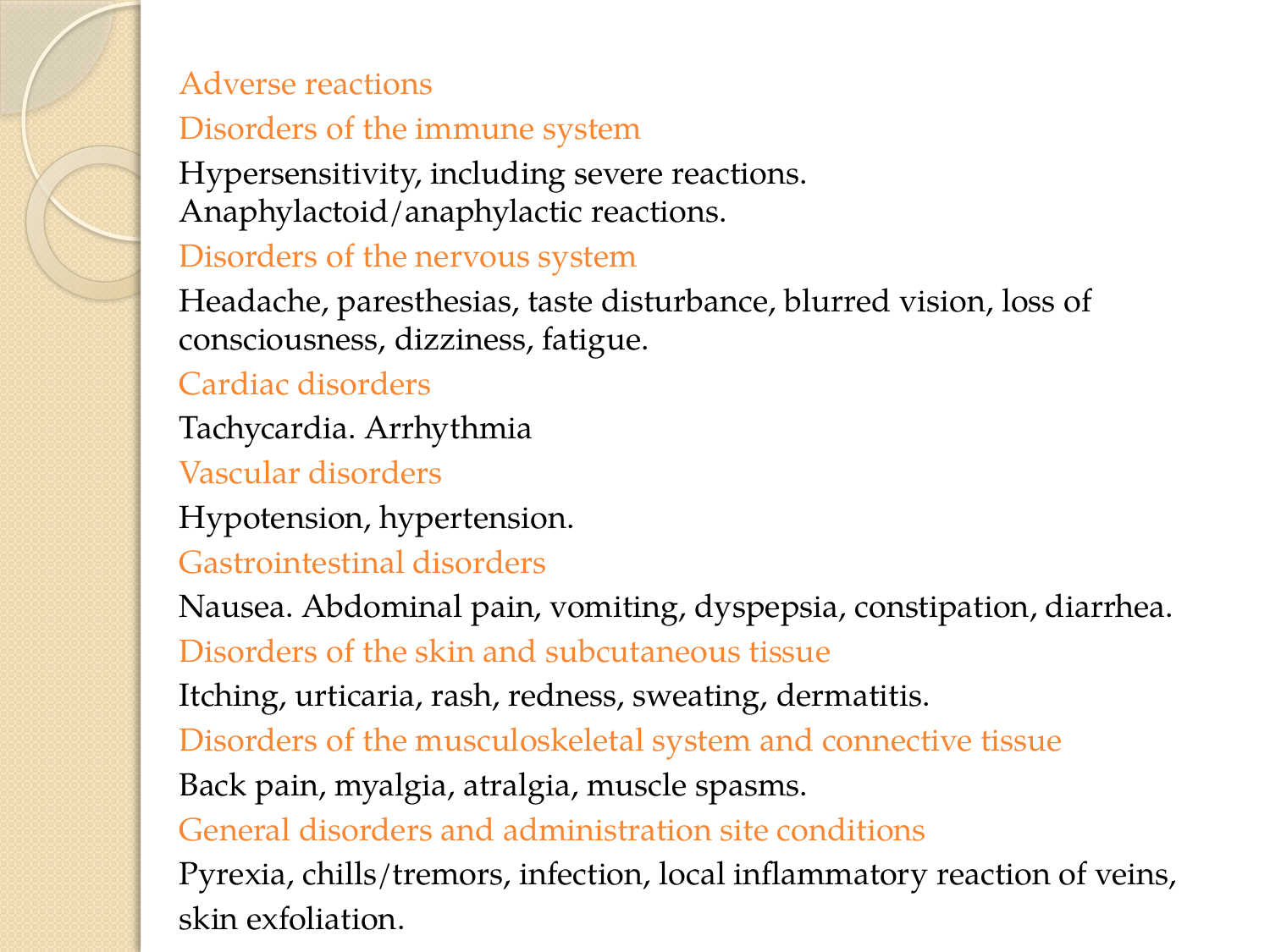

Adverse reactions
Disorders of the immune system
Hypersensitivity, including severe reactions. Anaphylactoid/anaphylactic reactions.
Disorders of the nervous system
Headache, paresthesias, taste disturbance, blurred vision, loss of consciousness, dizziness, fatigue.
Cardiac disorders
Tachycardia. Arrhythmia
Vascular disorders
Hypotension, hypertension.
Gastrointestinal disorders
Nausea. Abdominal pain, vomiting, dyspepsia, constipation, diarrhea.
Disorders of the skin and subcutaneous tissue
Itching, urticaria, rash, redness, sweating, dermatitis.
Disorders of the musculoskeletal system and connective tissue
Back pain, myalgia, atralgia, muscle spasms.
General disorders and administration site conditions
Pyrexia, chills/tremors, infection, local inflammatory reaction of veins,
skin exfoliation.